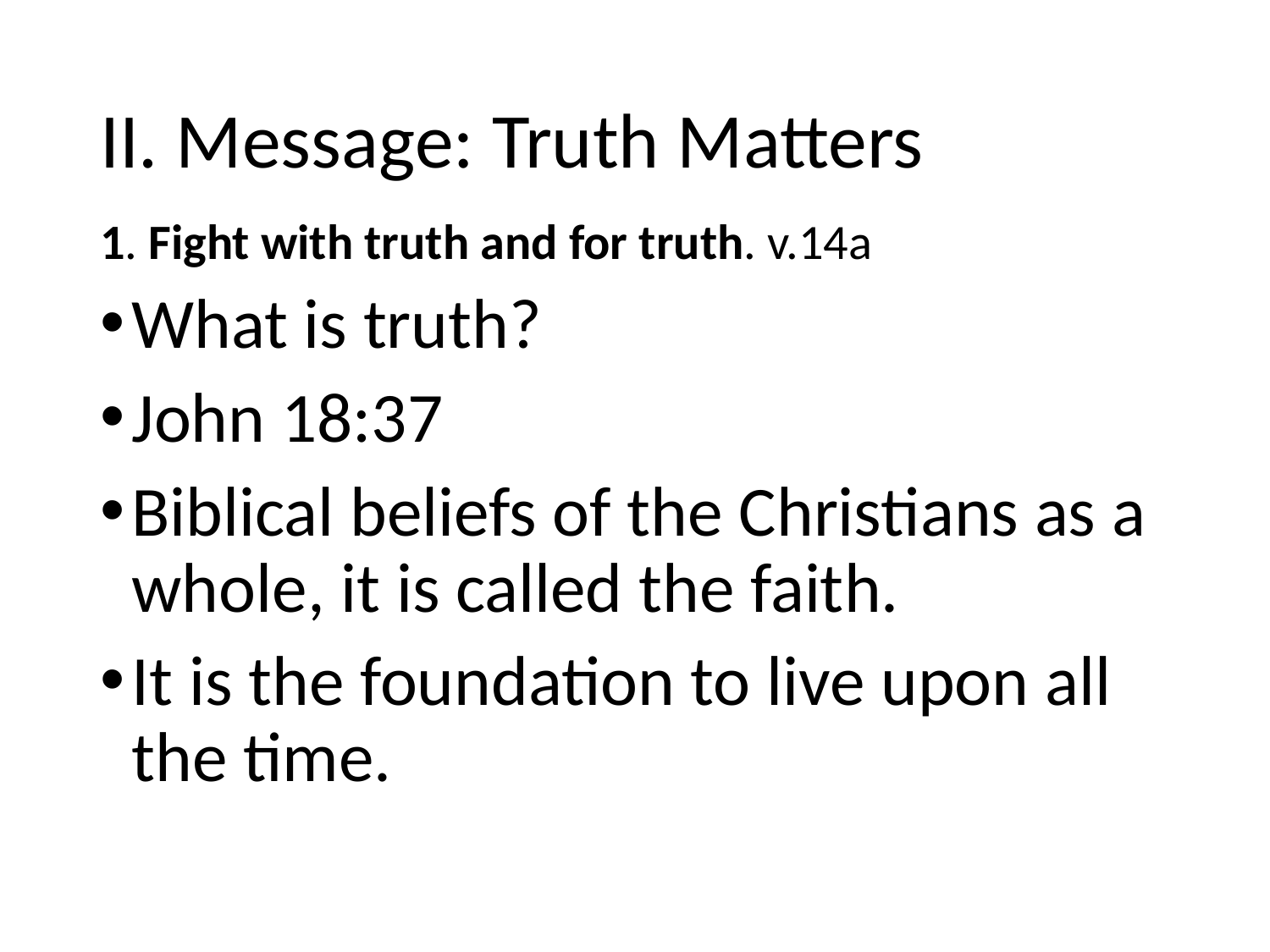

# II. Message: Truth Matters
1. Fight with truth and for truth. v.14a
What is truth?
John 18:37
Biblical beliefs of the Christians as a whole, it is called the faith.
It is the foundation to live upon all the time.